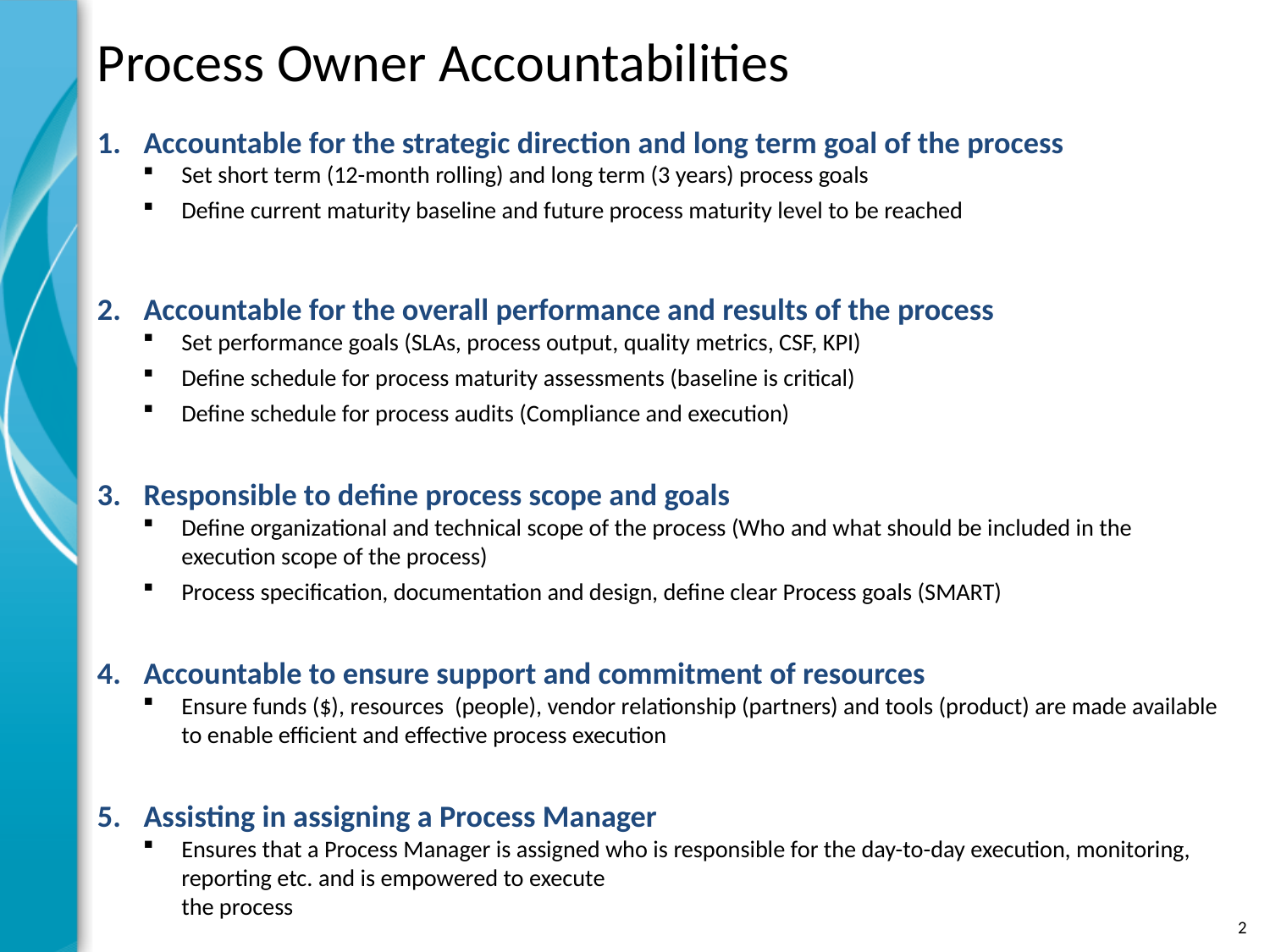

# Process Owner Accountabilities
Accountable for the strategic direction and long term goal of the process
Set short term (12-month rolling) and long term (3 years) process goals
Define current maturity baseline and future process maturity level to be reached

Accountable for the overall performance and results of the process
Set performance goals (SLAs, process output, quality metrics, CSF, KPI)
Define schedule for process maturity assessments (baseline is critical)
Define schedule for process audits (Compliance and execution)

Responsible to define process scope and goals
Define organizational and technical scope of the process (Who and what should be included in the execution scope of the process)
Process specification, documentation and design, define clear Process goals (SMART)

Accountable to ensure support and commitment of resources
Ensure funds ($), resources  (people), vendor relationship (partners) and tools (product) are made available to enable efficient and effective process execution

Assisting in assigning a Process Manager
Ensures that a Process Manager is assigned who is responsible for the day-to-day execution, monitoring, reporting etc. and is empowered to execute
the process

2